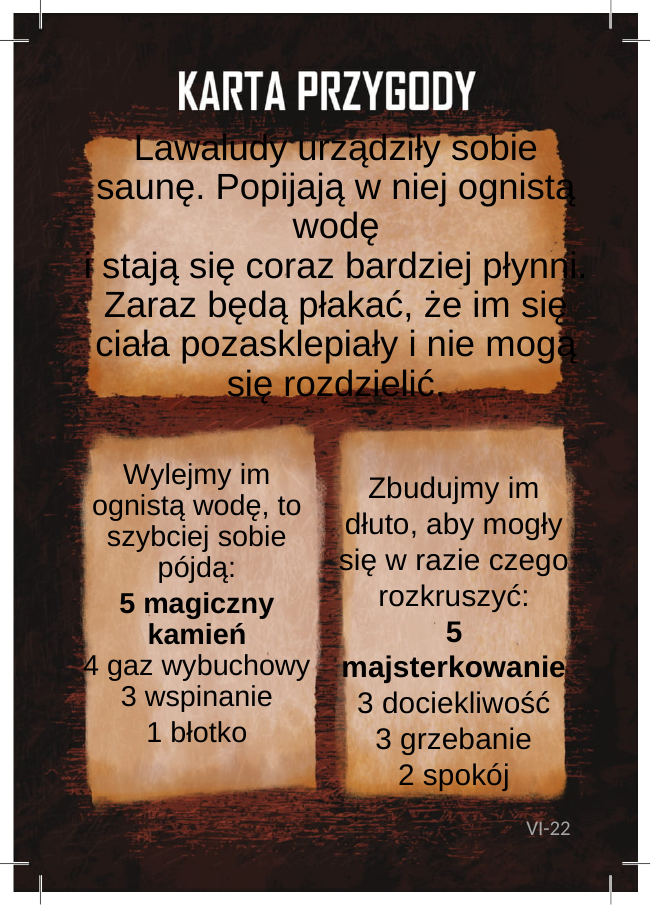

# Lawaludy urządziły sobie saunę. Popijają w niej ognistą wodę i stają się coraz bardziej płynni. Zaraz będą płakać, że im się ciała pozasklepiały i nie mogą się rozdzielić.
Wylejmy im ognistą wodę, to szybciej sobie pójdą:
5 magiczny kamień
4 gaz wybuchowy
3 wspinanie
1 błotko
Zbudujmy im dłuto, aby mogły się w razie czego rozkruszyć:
5 majsterkowanie
3 dociekliwość
3 grzebanie
2 spokój
VI-22